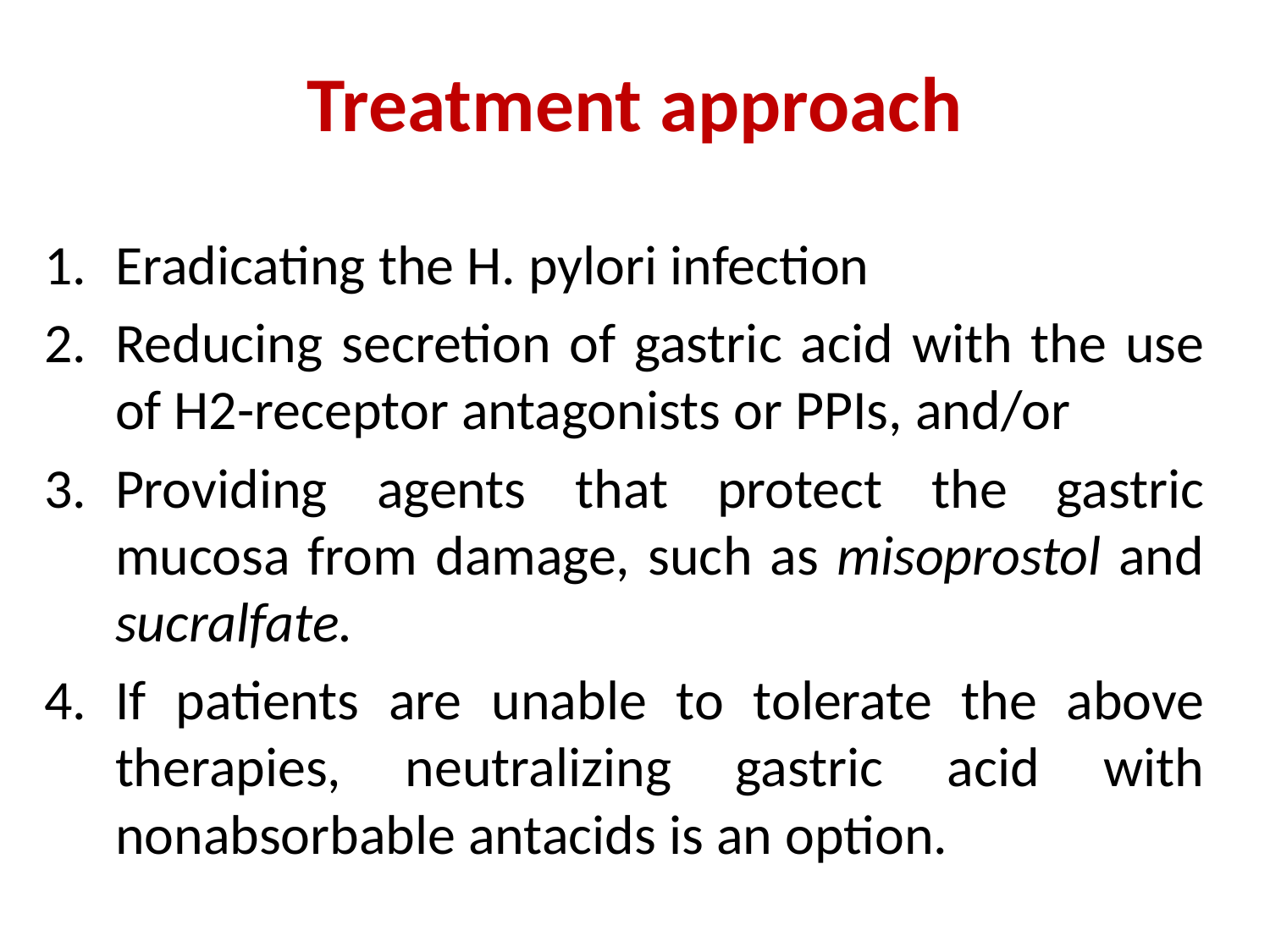

# Treatment approach
Eradicating the H. pylori infection
Reducing secretion of gastric acid with the use of H2-receptor antagonists or PPIs, and/or
Providing agents that protect the gastric mucosa from damage, such as misoprostol and sucralfate.
If patients are unable to tolerate the above therapies, neutralizing gastric acid with nonabsorbable antacids is an option.